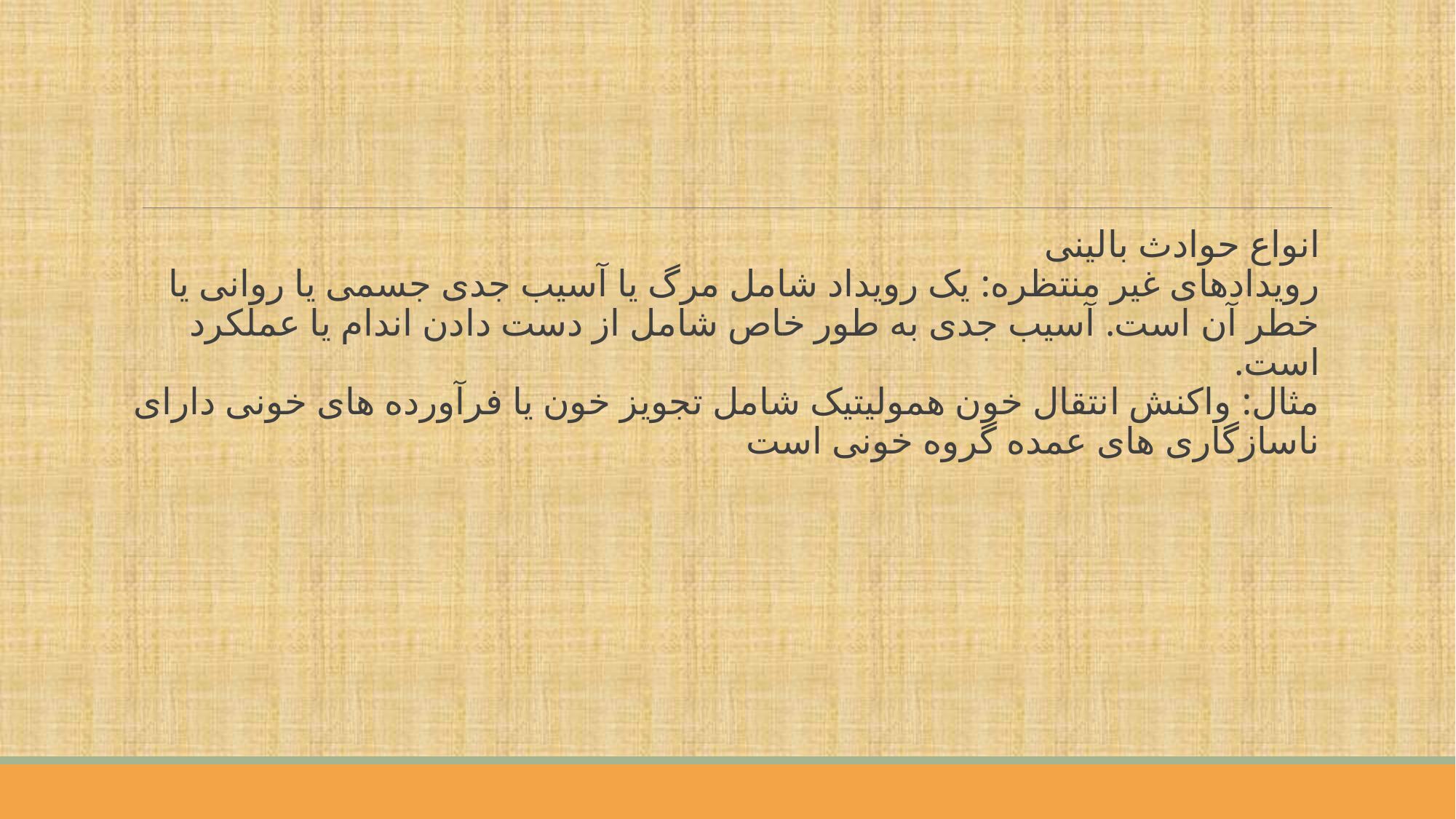

#
انواع حوادث بالینی
رویدادهای غیر منتظره: یک رویداد شامل مرگ یا آسیب جدی جسمی یا روانی یا خطر آن است. آسیب جدی به طور خاص شامل از دست دادن اندام یا عملکرد است.
مثال: واکنش انتقال خون همولیتیک شامل تجویز خون یا فرآورده های خونی دارای ناسازگاری های عمده گروه خونی است